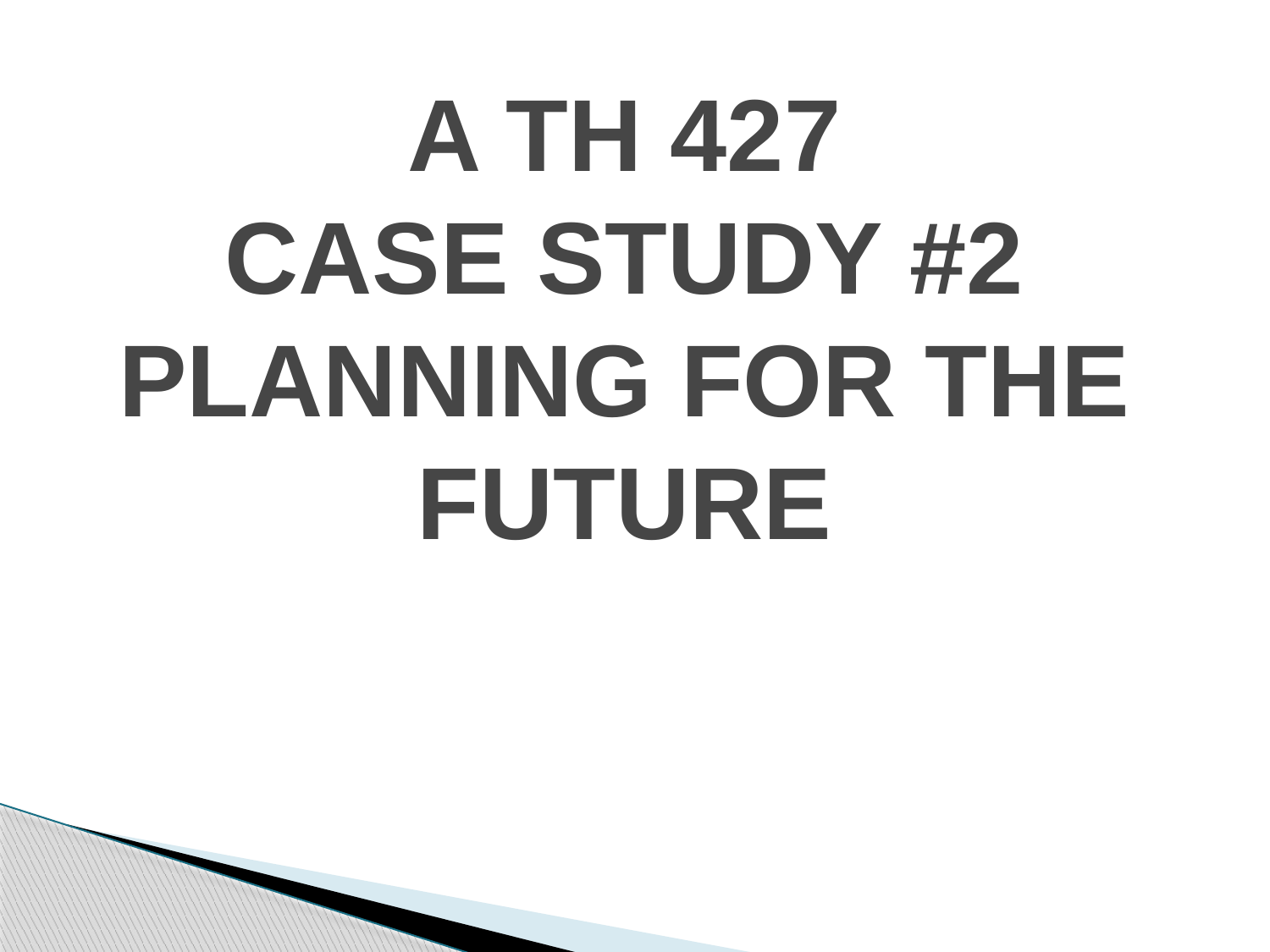

A TH 427
CASE STUDY #2
PLANNING FOR THE FUTURE